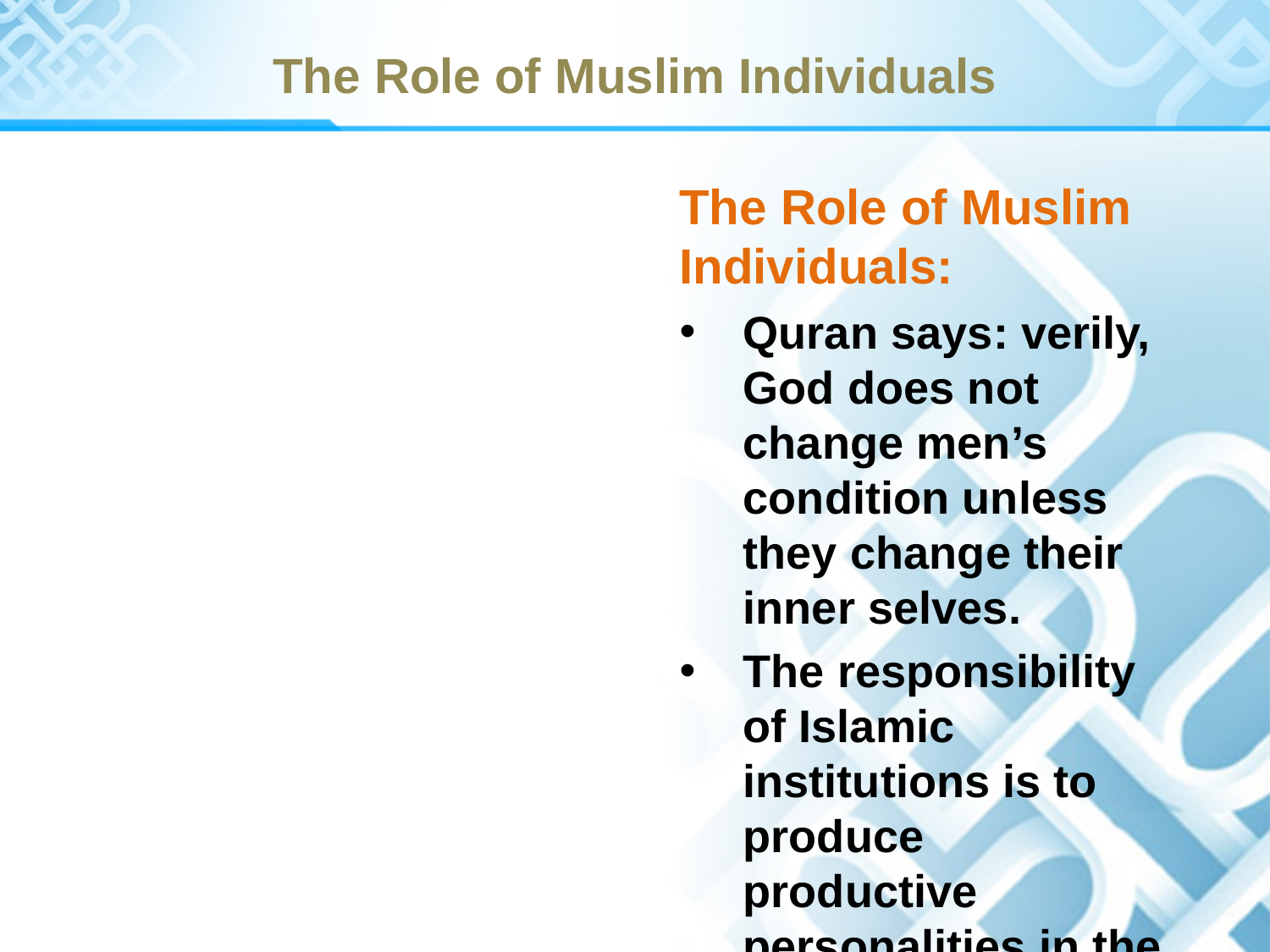

The Role of Muslim Individuals
The Role of Muslim Individuals:
Quran says: verily, God does not change men’s condition unless they change their inner selves.
The responsibility of Islamic institutions is to produce productive personalities in the society.